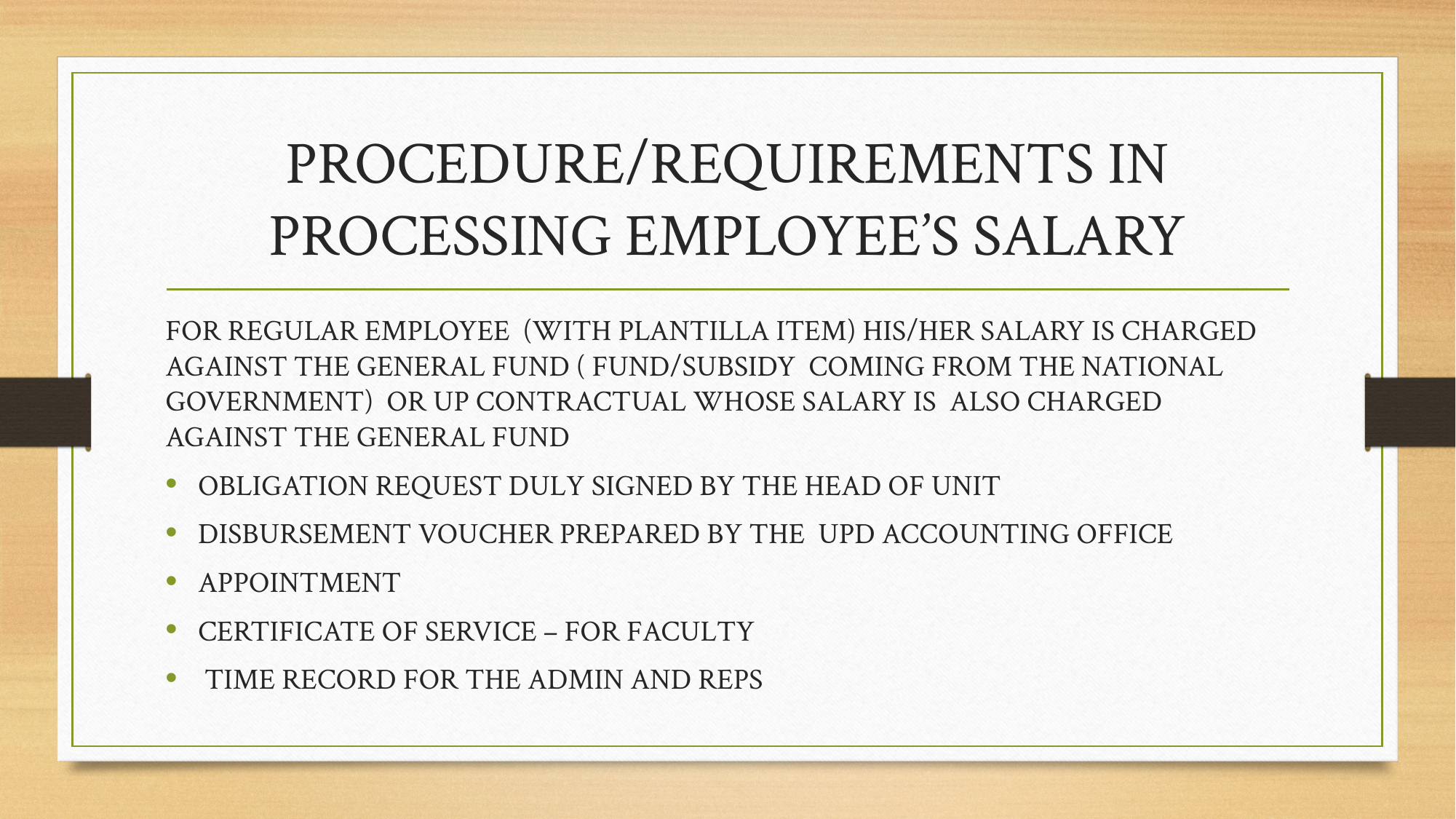

# PROCEDURE/REQUIREMENTS IN PROCESSING EMPLOYEE’S SALARY
FOR REGULAR EMPLOYEE  (WITH PLANTILLA ITEM) HIS/HER SALARY IS CHARGED AGAINST THE GENERAL FUND ( FUND/SUBSIDY  COMING FROM THE NATIONAL GOVERNMENT)  OR UP CONTRACTUAL WHOSE SALARY IS  ALSO CHARGED AGAINST THE GENERAL FUND
OBLIGATION REQUEST DULY SIGNED BY THE HEAD OF UNIT
DISBURSEMENT VOUCHER PREPARED BY THE  UPD ACCOUNTING OFFICE
APPOINTMENT
CERTIFICATE OF SERVICE – FOR FACULTY
 TIME RECORD FOR THE ADMIN AND REPS